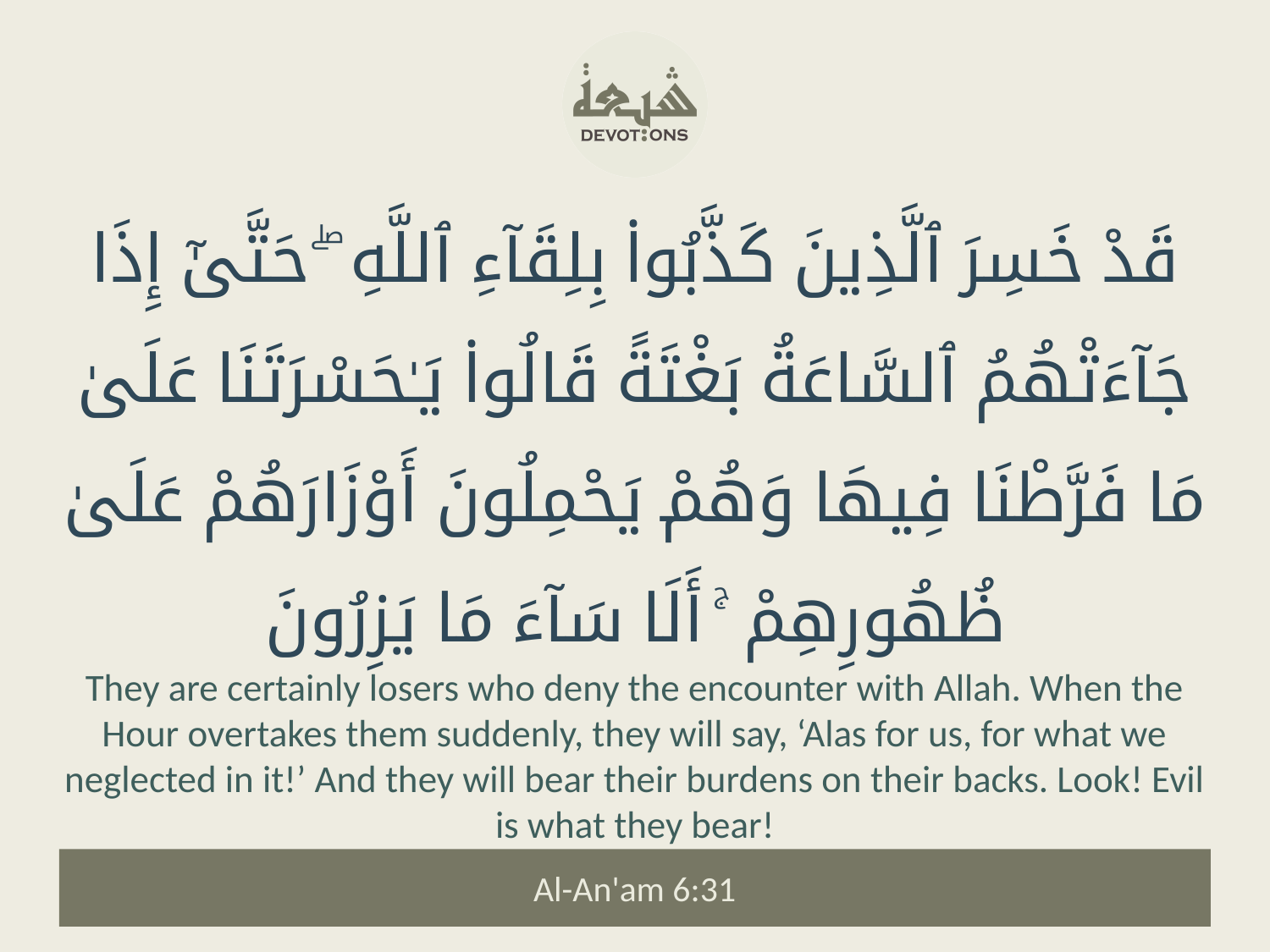

قَدْ خَسِرَ ٱلَّذِينَ كَذَّبُوا۟ بِلِقَآءِ ٱللَّهِ ۖ حَتَّىٰٓ إِذَا جَآءَتْهُمُ ٱلسَّاعَةُ بَغْتَةً قَالُوا۟ يَـٰحَسْرَتَنَا عَلَىٰ مَا فَرَّطْنَا فِيهَا وَهُمْ يَحْمِلُونَ أَوْزَارَهُمْ عَلَىٰ ظُهُورِهِمْ ۚ أَلَا سَآءَ مَا يَزِرُونَ
They are certainly losers who deny the encounter with Allah. When the Hour overtakes them suddenly, they will say, ‘Alas for us, for what we neglected in it!’ And they will bear their burdens on their backs. Look! Evil is what they bear!
Al-An'am 6:31